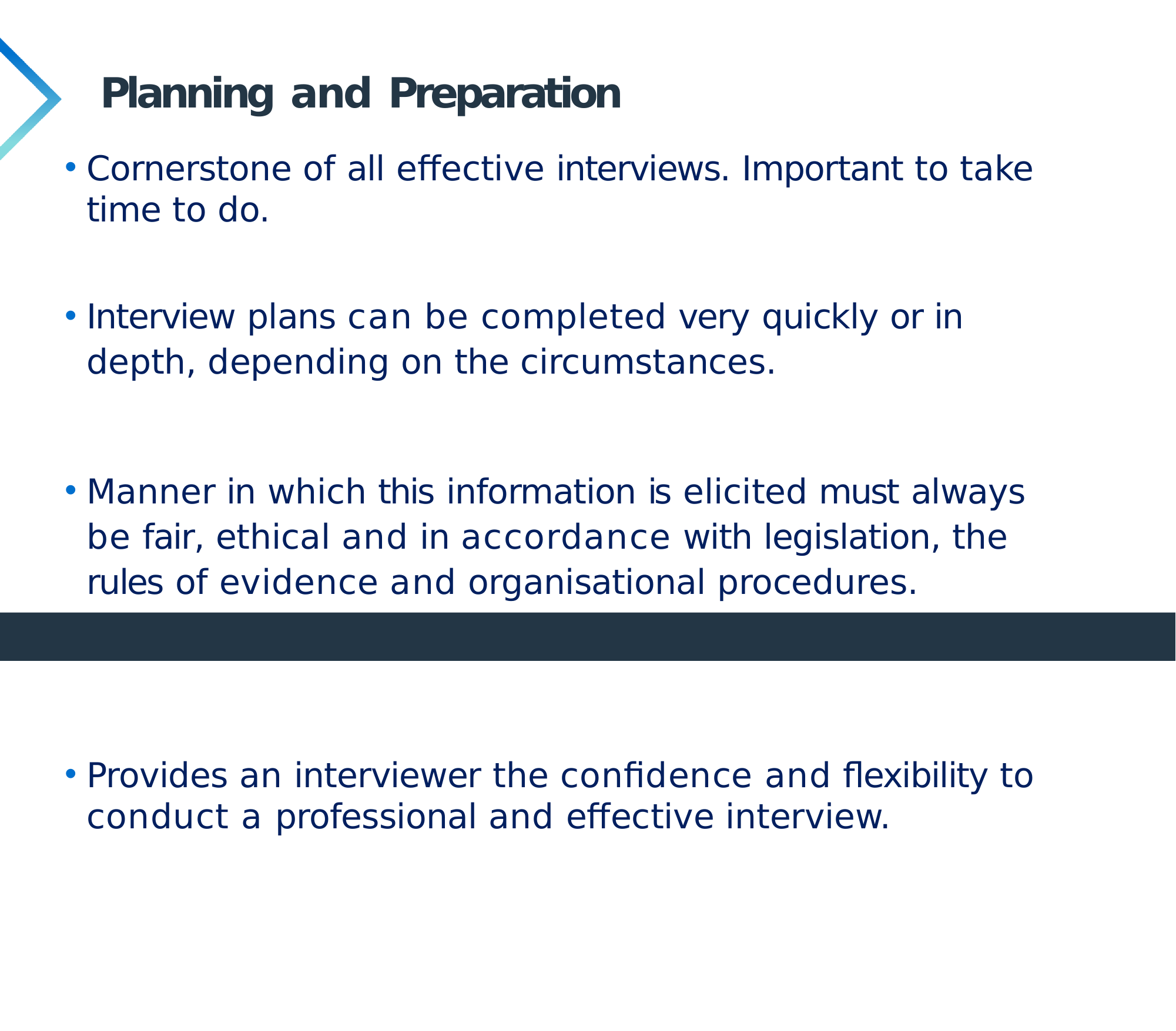

# Planning and Preparation
Cornerstone of all effective interviews. Important to take time to do.

Interview plans can be completed very quickly or in depth, depending on the circumstances.

Manner in which this information is elicited must always be fair, ethical and in accordance with legislation, the rules of evidence and organisational procedures.

Provides an interviewer the confidence and flexibility to conduct a professional and effective interview.